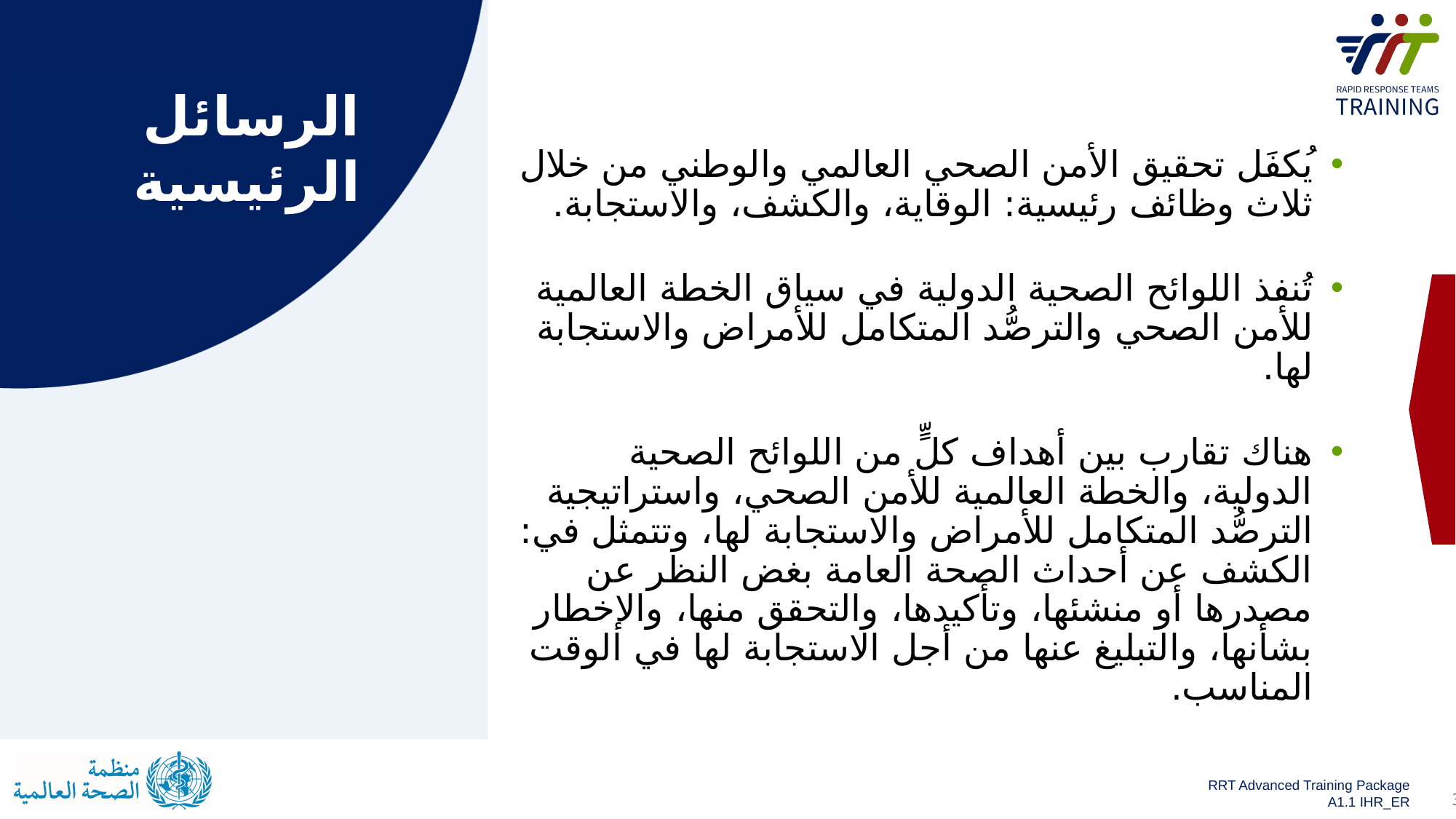

الرسائل الرئيسية
يُكفَل تحقيق الأمن الصحي العالمي والوطني من خلال ثلاث وظائف رئيسية: الوقاية، والكشف، والاستجابة.

تُنفذ اللوائح الصحية الدولية في سياق الخطة العالمية للأمن الصحي والترصُّد المتكامل للأمراض والاستجابة لها.

هناك تقارب بين أهداف كلٍّ من اللوائح الصحية الدولية، والخطة العالمية للأمن الصحي، واستراتيجية الترصُّد المتكامل للأمراض والاستجابة لها، وتتمثل في: الكشف عن أحداث الصحة العامة بغض النظر عن مصدرها أو منشئها، وتأكيدها، والتحقق منها، والإخطار بشأنها، والتبليغ عنها من أجل الاستجابة لها في الوقت المناسب.